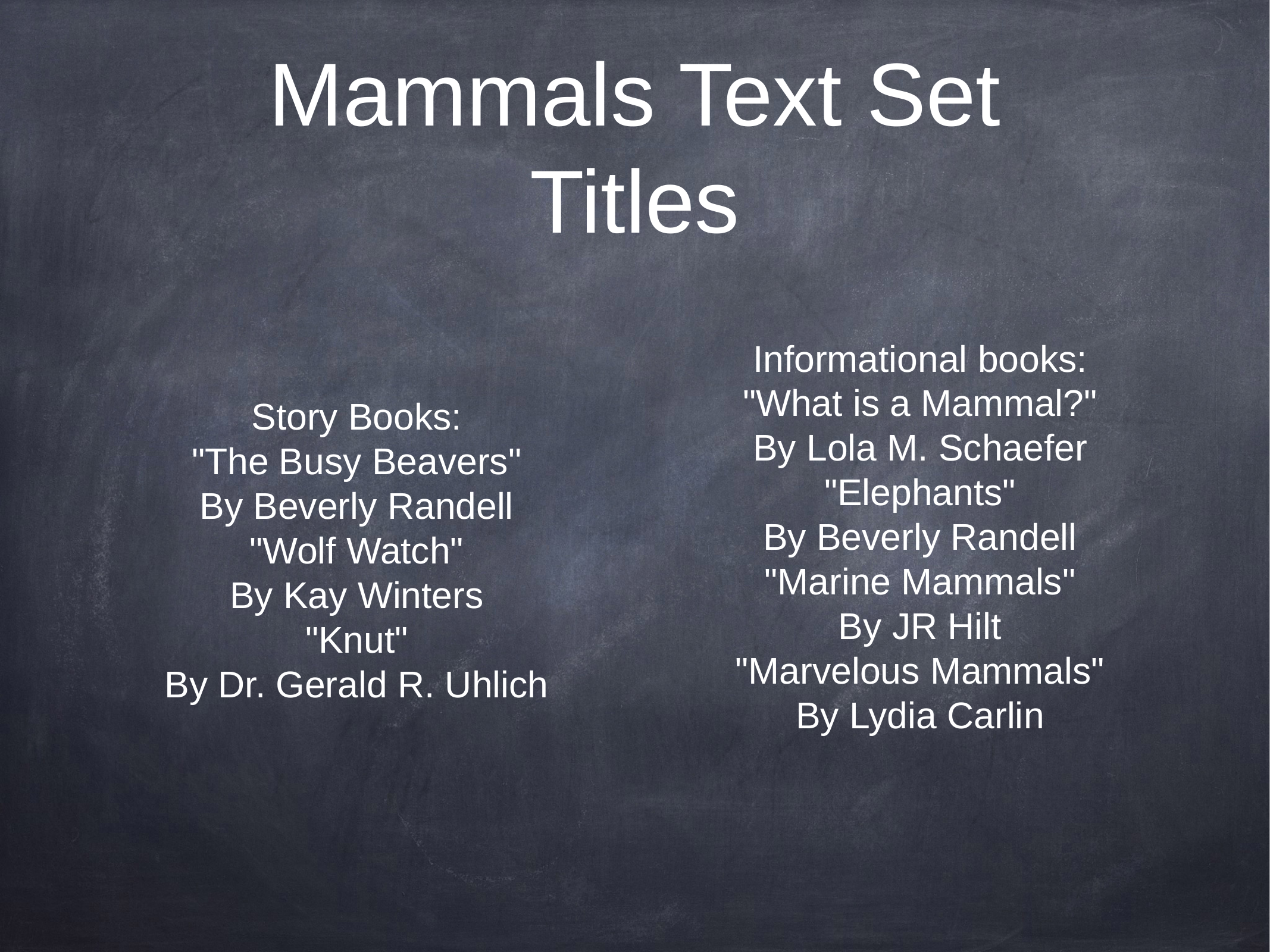

# Mammals Text Set
Titles
Informational books:
"What is a Mammal?"
By Lola M. Schaefer
"Elephants"
By Beverly Randell
"Marine Mammals"
By JR Hilt
"Marvelous Mammals"
By Lydia Carlin
Story Books:
"The Busy Beavers"
By Beverly Randell
"Wolf Watch"
By Kay Winters
"Knut"
By Dr. Gerald R. Uhlich